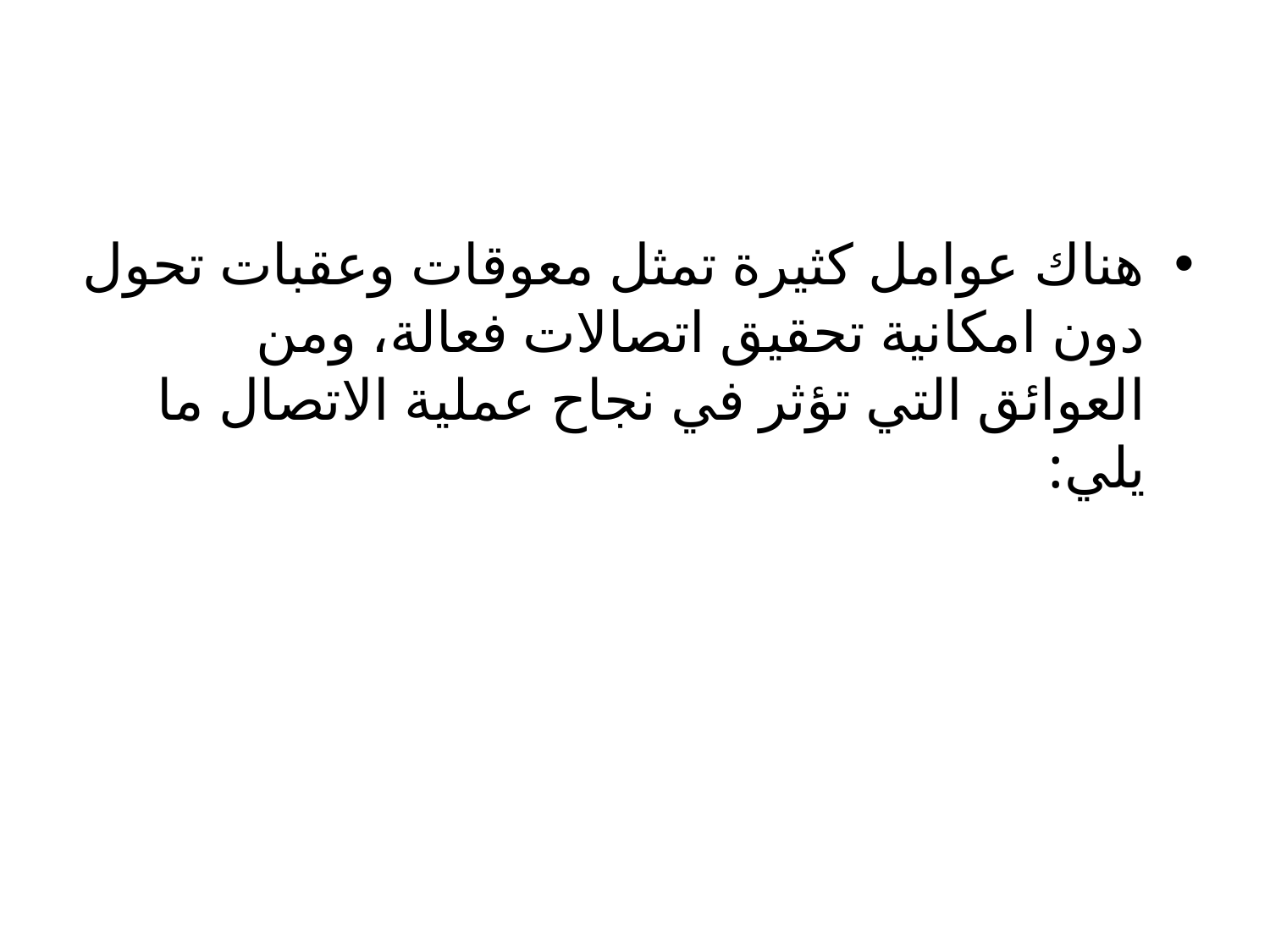

هناك عوامل كثيرة تمثل معوقات وعقبات تحول دون امكانية تحقيق اتصالات فعالة، ومن العوائق التي تؤثر في نجاح عملية الاتصال ما يلي: